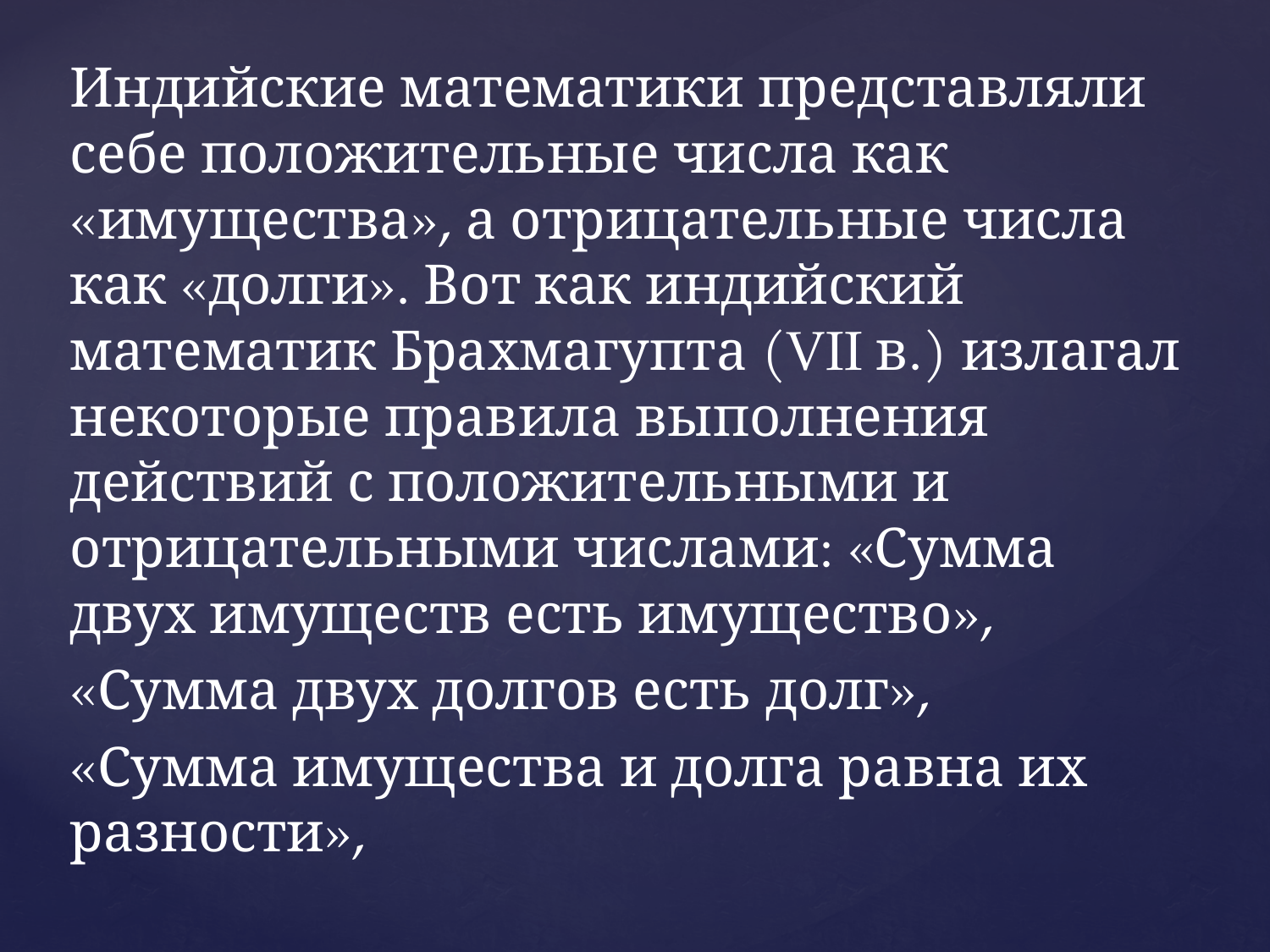

Индийские математики представляли себе положительные числа как «имущества», а отрицательные числа как «долги». Вот как индийский математик Брахмагупта (VII в.) излагал некоторые правила выполнения действий с положительными и отрицательными числами: «Сумма двух имуществ есть имущество»,
«Сумма двух долгов есть долг»,
«Сумма имущества и долга равна их разности»,

#